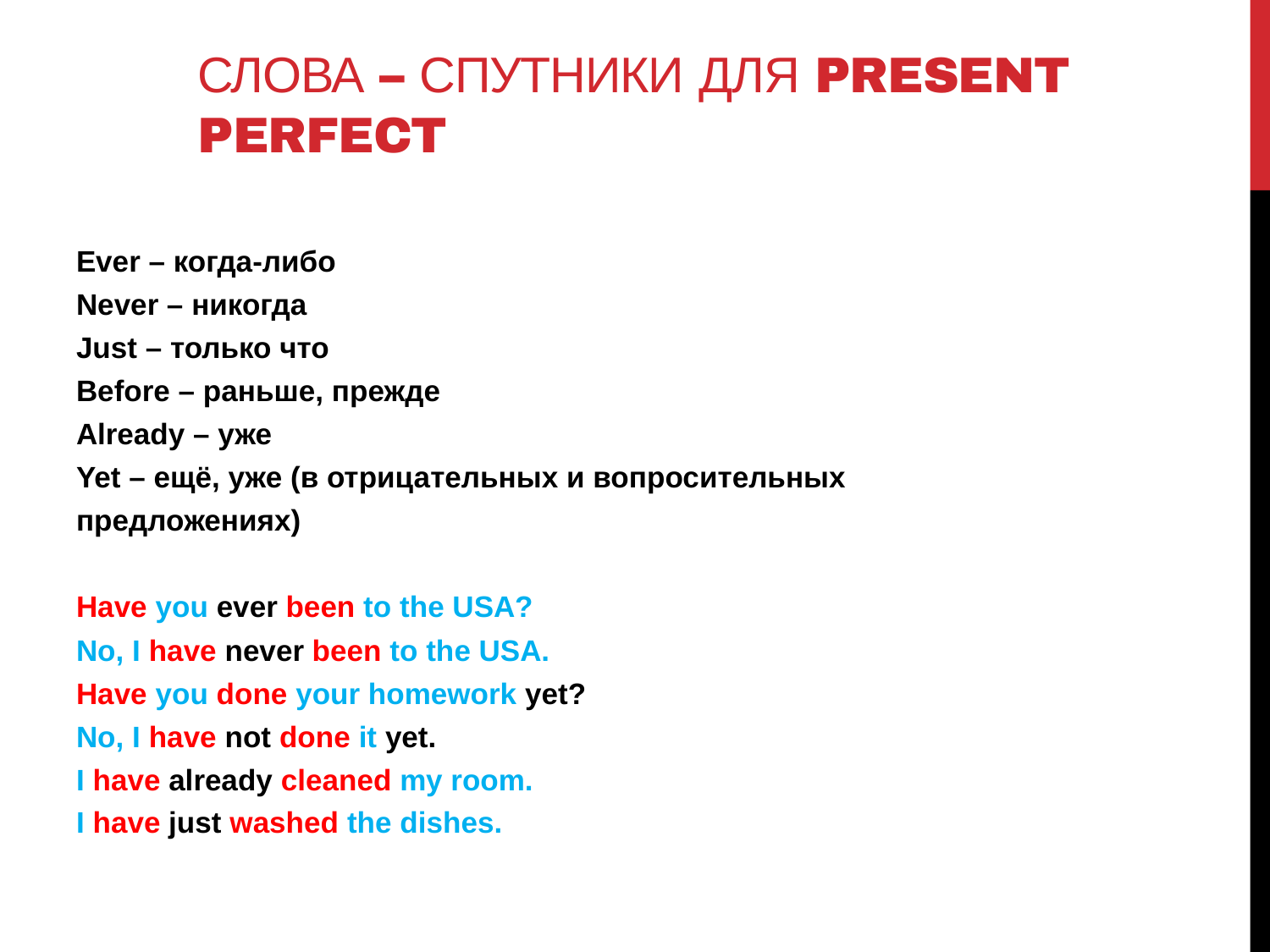

# Слова – спутники для Present Perfect
Ever – когда-либо
Never – никогда
Just – только что
Before – раньше, прежде
Already – уже
Yet – ещё, уже (в отрицательных и вопросительных
предложениях)

Have you ever been to the USA?
No, I have never been to the USA.
Have you done your homework yet?
No, I have not done it yet.
I have already cleaned my room.
I have just washed the dishes.